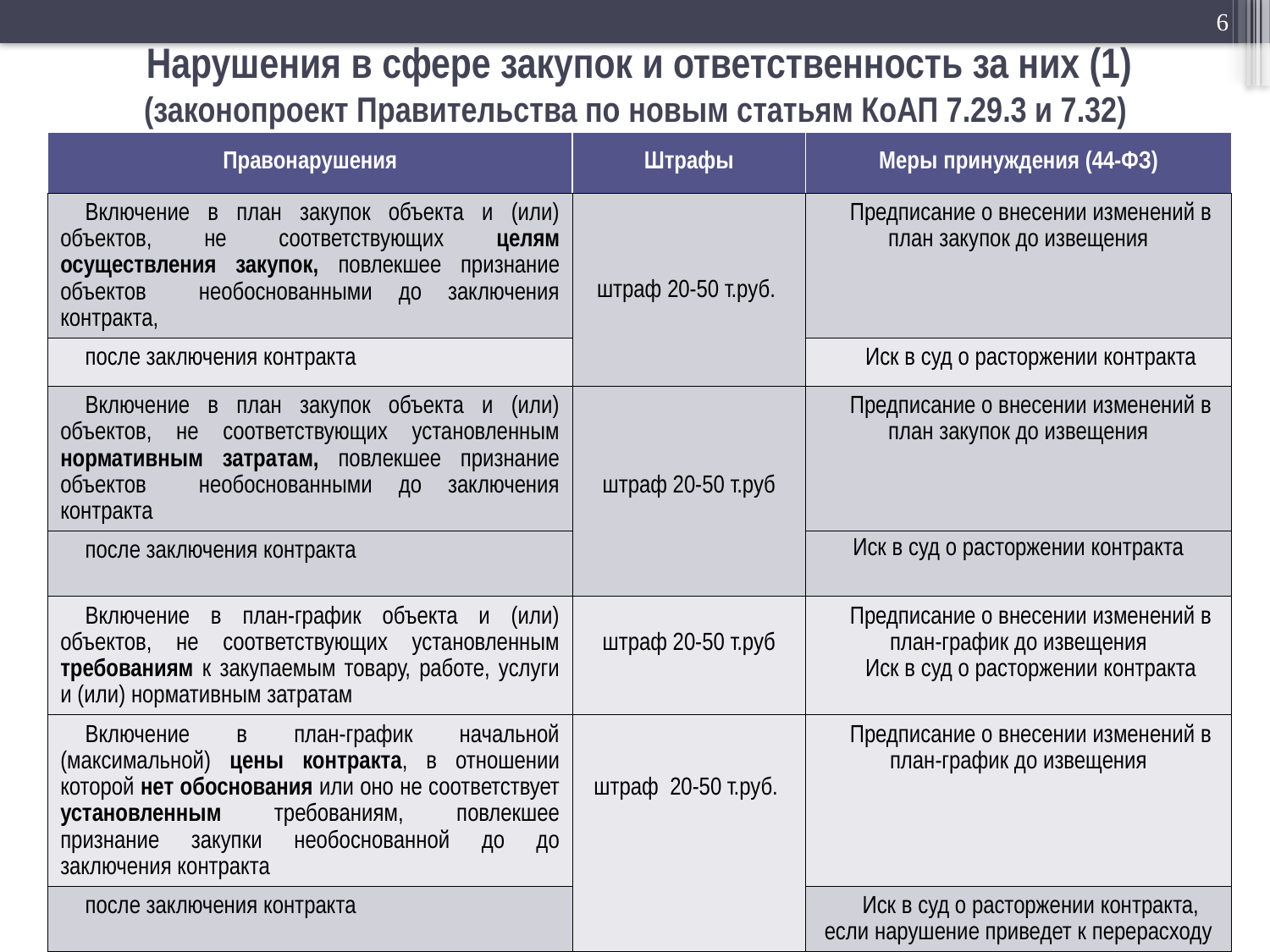

6
 Нарушения в сфере закупок и ответственность за них (1)
(законопроект Правительства по новым статьям КоАП 7.29.3 и 7.32)
| Правонарушения | Штрафы | Меры принуждения (44-ФЗ) |
| --- | --- | --- |
| Включение в план закупок объекта и (или) объектов, не соответствующих целям осуществления закупок, повлекшее признание объектов необоснованными до заключения контракта, | штраф 20-50 т.руб. | Предписание о внесении изменений в план закупок до извещения |
| после заключения контракта |  | Иск в суд о расторжении контракта |
| Включение в план закупок объекта и (или) объектов, не соответствующих установленным нормативным затратам, повлекшее признание объектов необоснованными до заключения контракта | штраф 20-50 т.руб | Предписание о внесении изменений в план закупок до извещения |
| после заключения контракта |  | Иск в суд о расторжении контракта |
| Включение в план-график объекта и (или) объектов, не соответствующих установленным требованиям к закупаемым товару, работе, услуги и (или) нормативным затратам | штраф 20-50 т.руб | Предписание о внесении изменений в план-график до извещения Иск в суд о расторжении контракта |
| Включение в план-график начальной (максимальной) цены контракта, в отношении которой нет обоснования или оно не соответствует установленным требованиям, повлекшее признание закупки необоснованной до до заключения контракта | штраф 20-50 т.руб. | Предписание о внесении изменений в план-график до извещения |
| после заключения контракта |  | Иск в суд о расторжении контракта, если нарушение приведет к перерасходу |